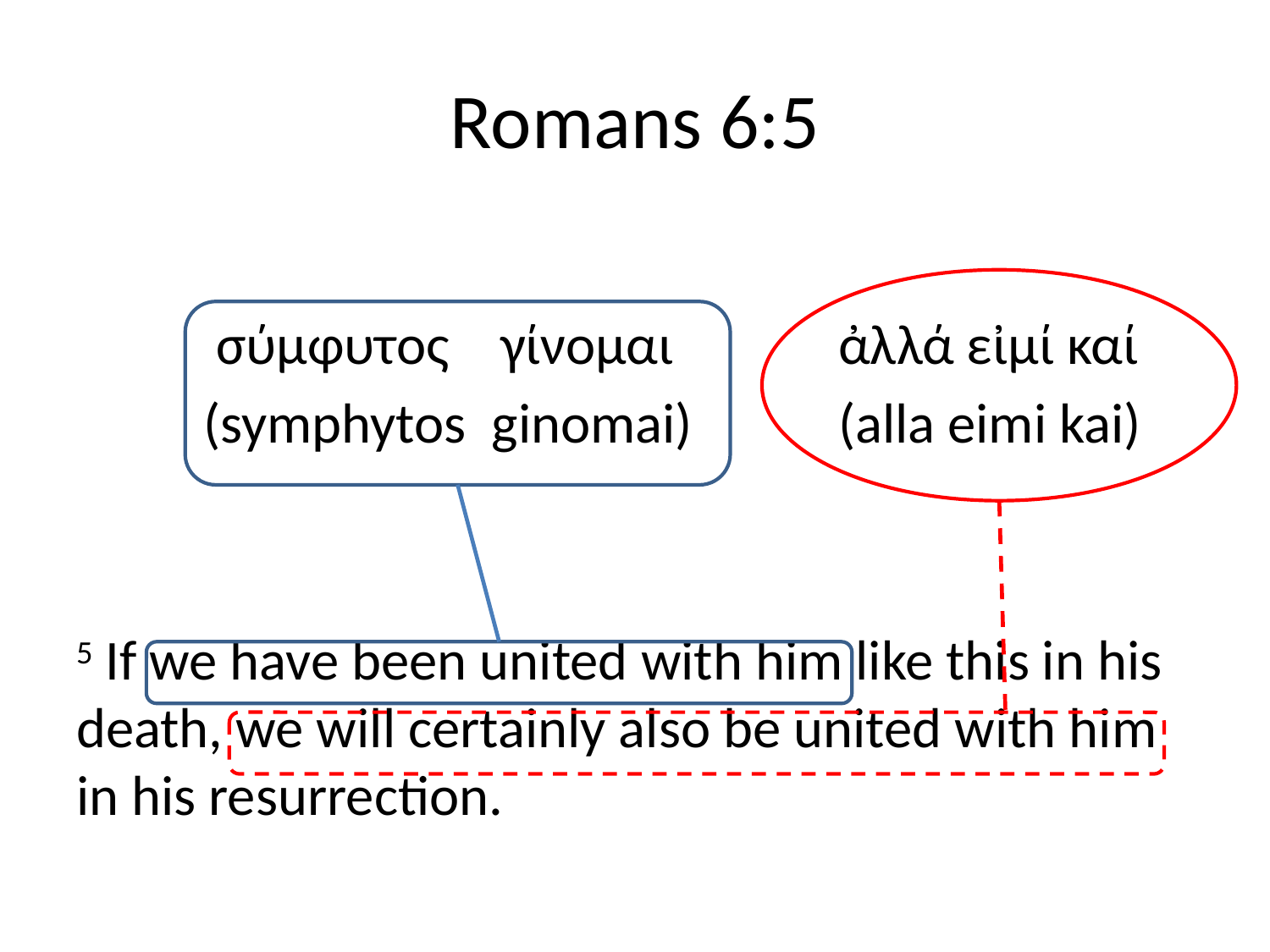

# Romans 6:5

	 σύμφυτος    γίνομαι  		ἀλλά εἰμί καί
	(symphytos  ginomai)		(alla eimi kai)

5 If we have been united with him like this in his death, we will certainly also be united with him in his resurrection.